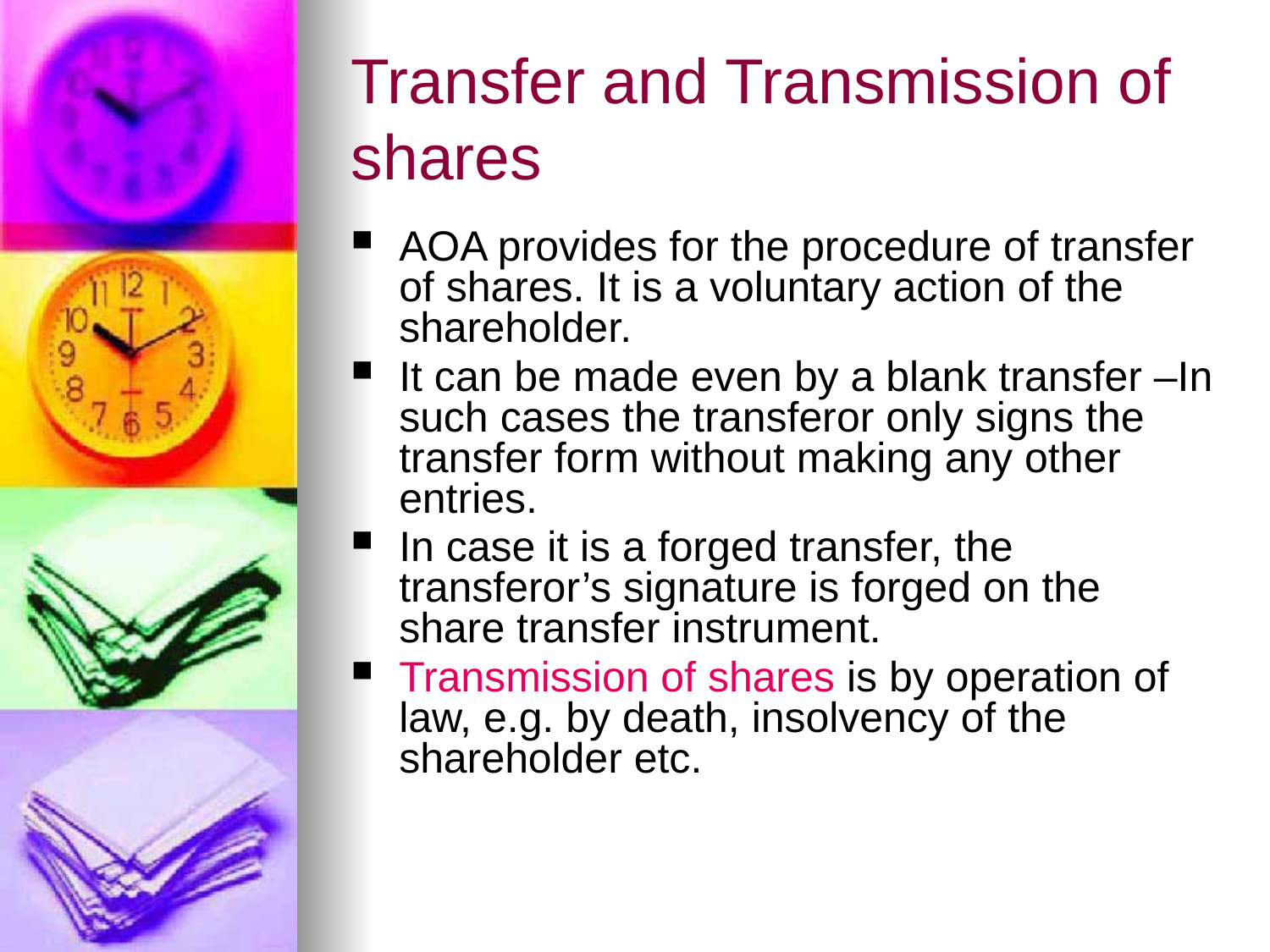

# Transfer and Transmission of shares
AOA provides for the procedure of transfer of shares. It is a voluntary action of the shareholder.
It can be made even by a blank transfer –In such cases the transferor only signs the transfer form without making any other entries.
In case it is a forged transfer, the transferor’s signature is forged on the share transfer instrument.
Transmission of shares is by operation of law, e.g. by death, insolvency of the shareholder etc.